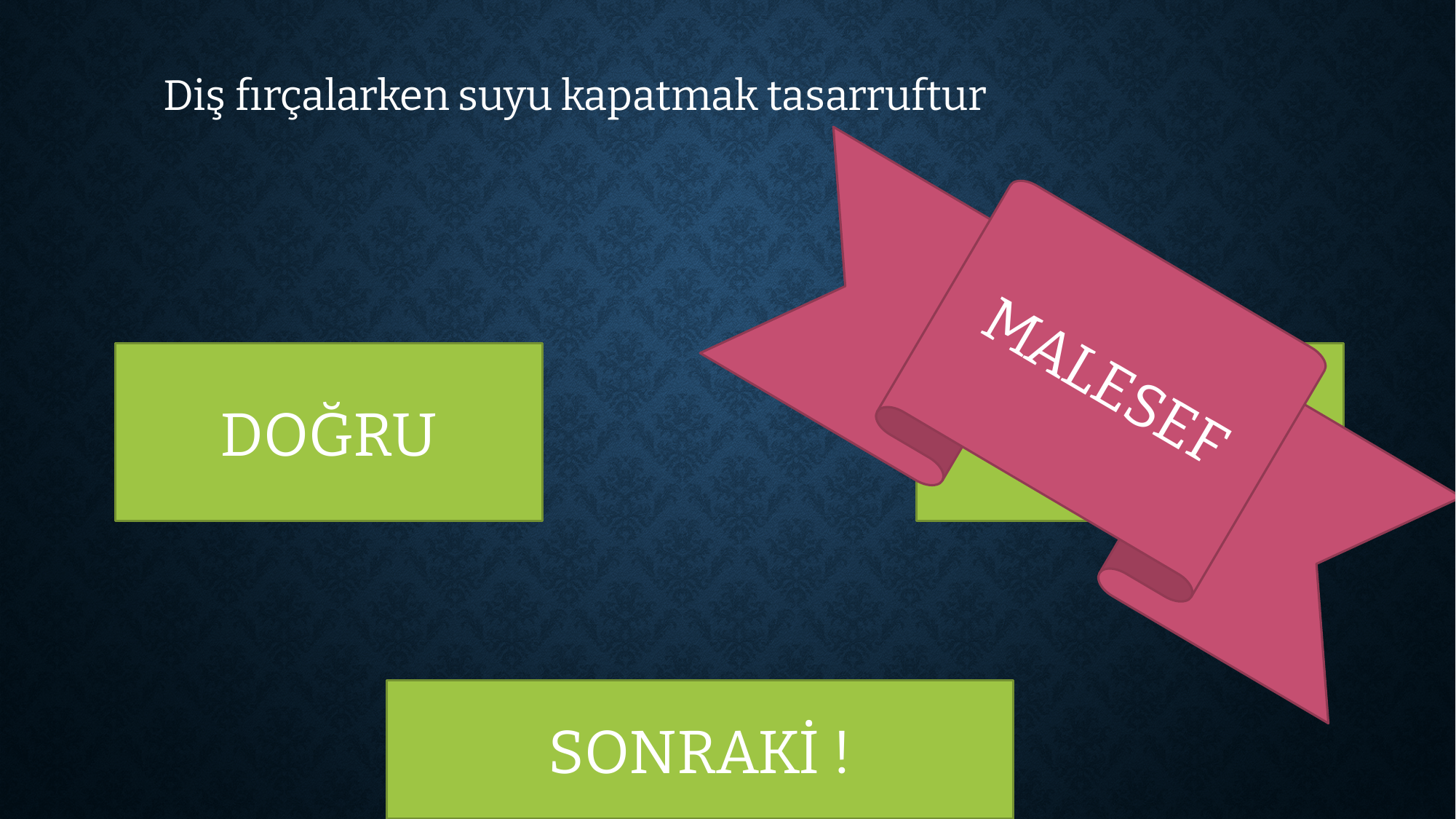

Diş fırçalarken suyu kapatmak tasarruftur
MALESEF
DOĞRU
YANLIŞ
SONRAKİ !